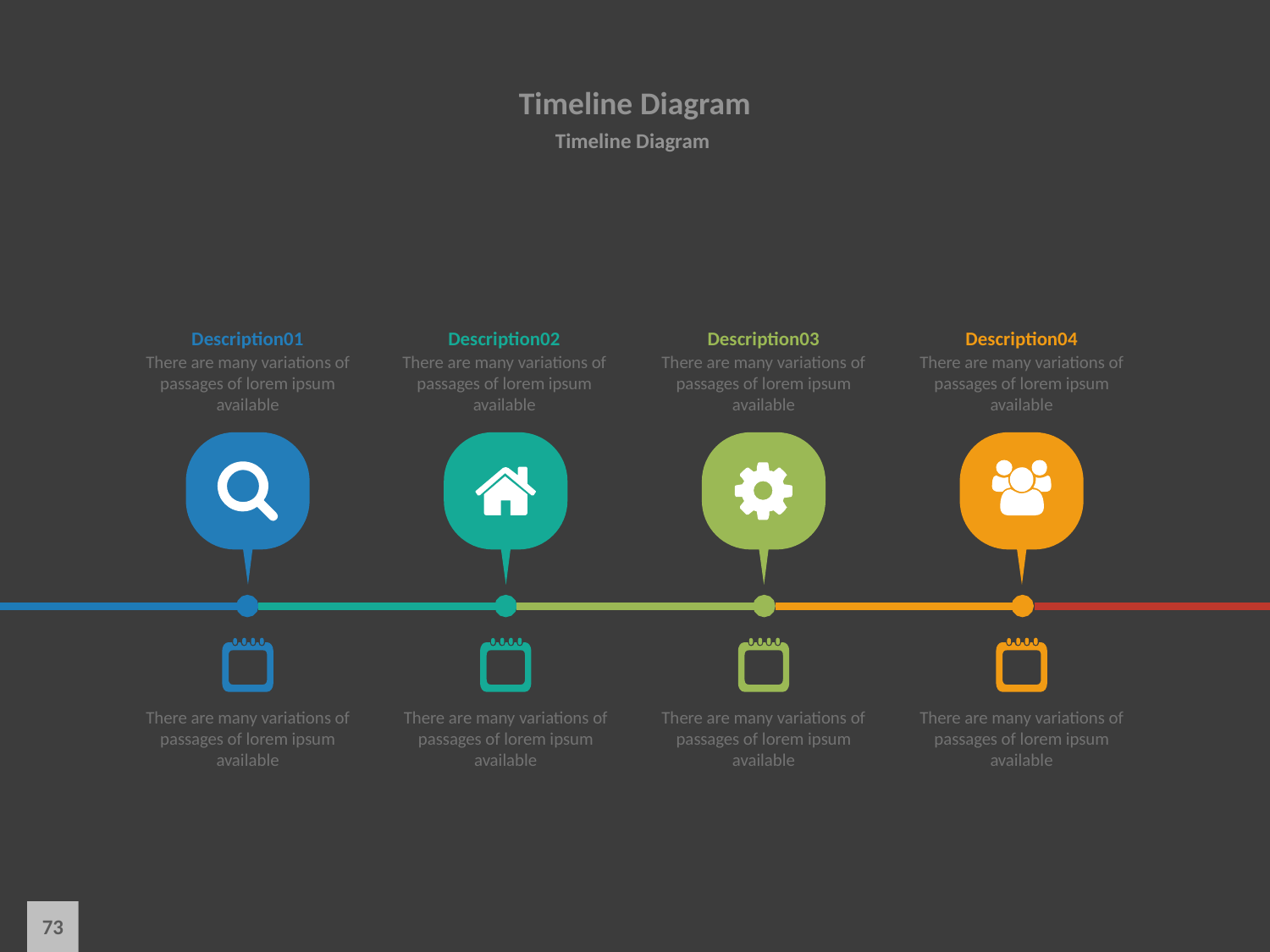

# Timeline Diagram
Timeline Diagram
Description01
There are many variations of passages of lorem ipsum available
Description02
There are many variations of passages of lorem ipsum available
Description03
There are many variations of passages of lorem ipsum available
Description04
There are many variations of passages of lorem ipsum available

There are many variations of passages of lorem ipsum available
There are many variations of passages of lorem ipsum available
There are many variations of passages of lorem ipsum available
There are many variations of passages of lorem ipsum available